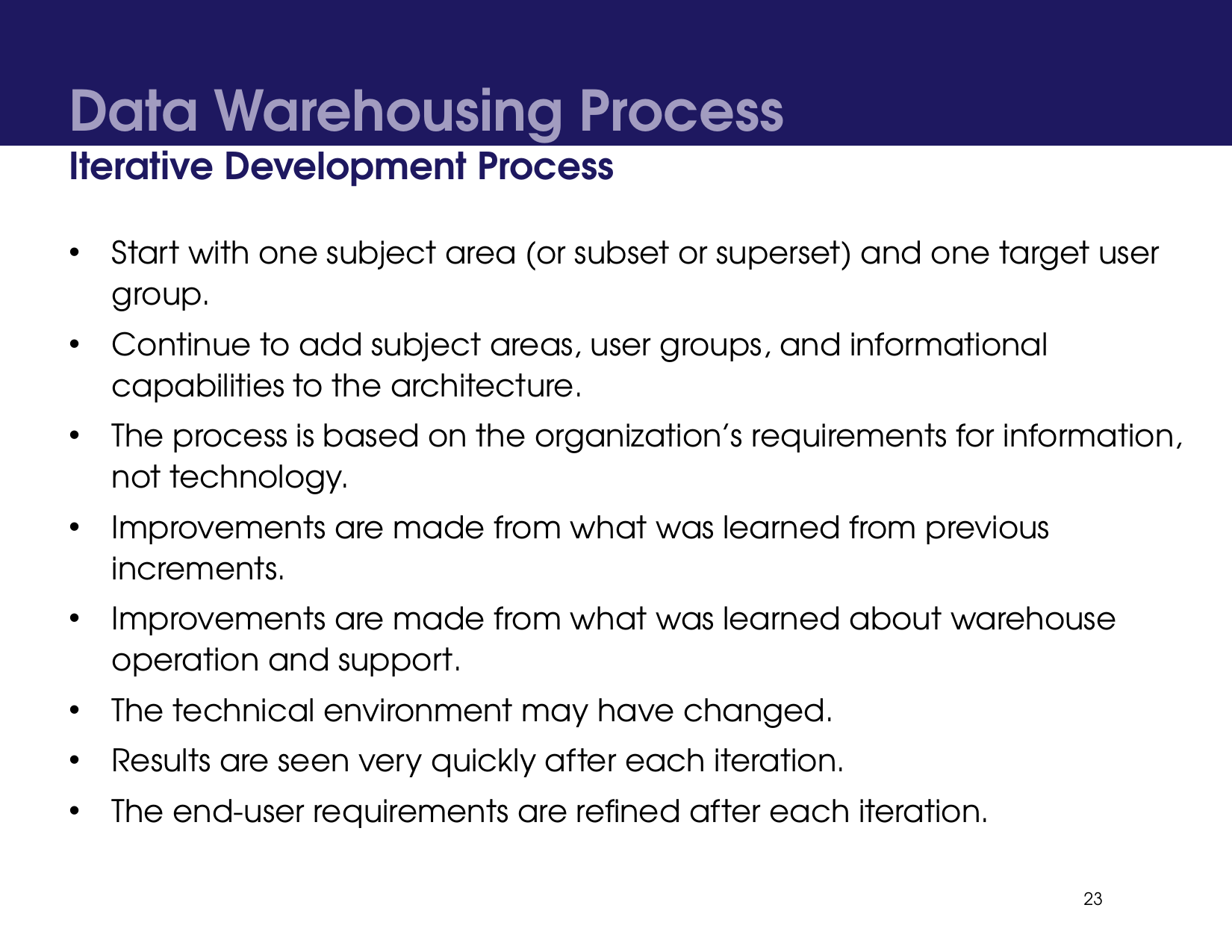

# Data Warehousing Process Iterative Development Process
Start with one subject area (or subset or superset) and one target user group.
Continue to add subject areas, user groups, and informational capabilities to the architecture.
The process is based on the organization’s requirements for information, not technology.
Improvements are made from what was learned from previous increments.
Improvements are made from what was learned about warehouse operation and support.
The technical environment may have changed.
Results are seen very quickly after each iteration.
The end-user requirements are refined after each iteration.
23